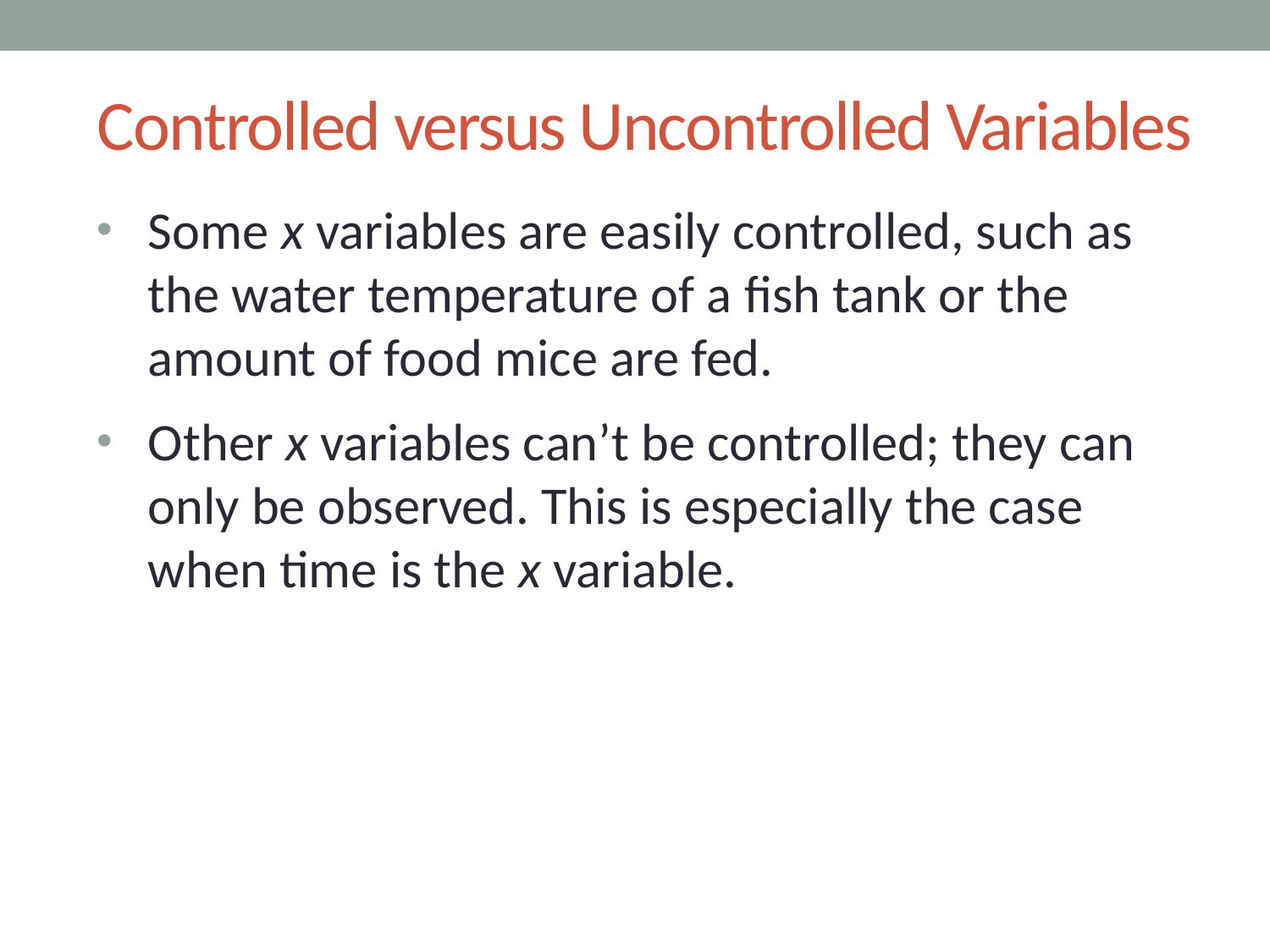

# Controlled versus Uncontrolled Variables
Some x variables are easily controlled, such as the water temperature of a fish tank or the amount of food mice are fed.
Other x variables can’t be controlled; they can only be observed. This is especially the case when time is the x variable.